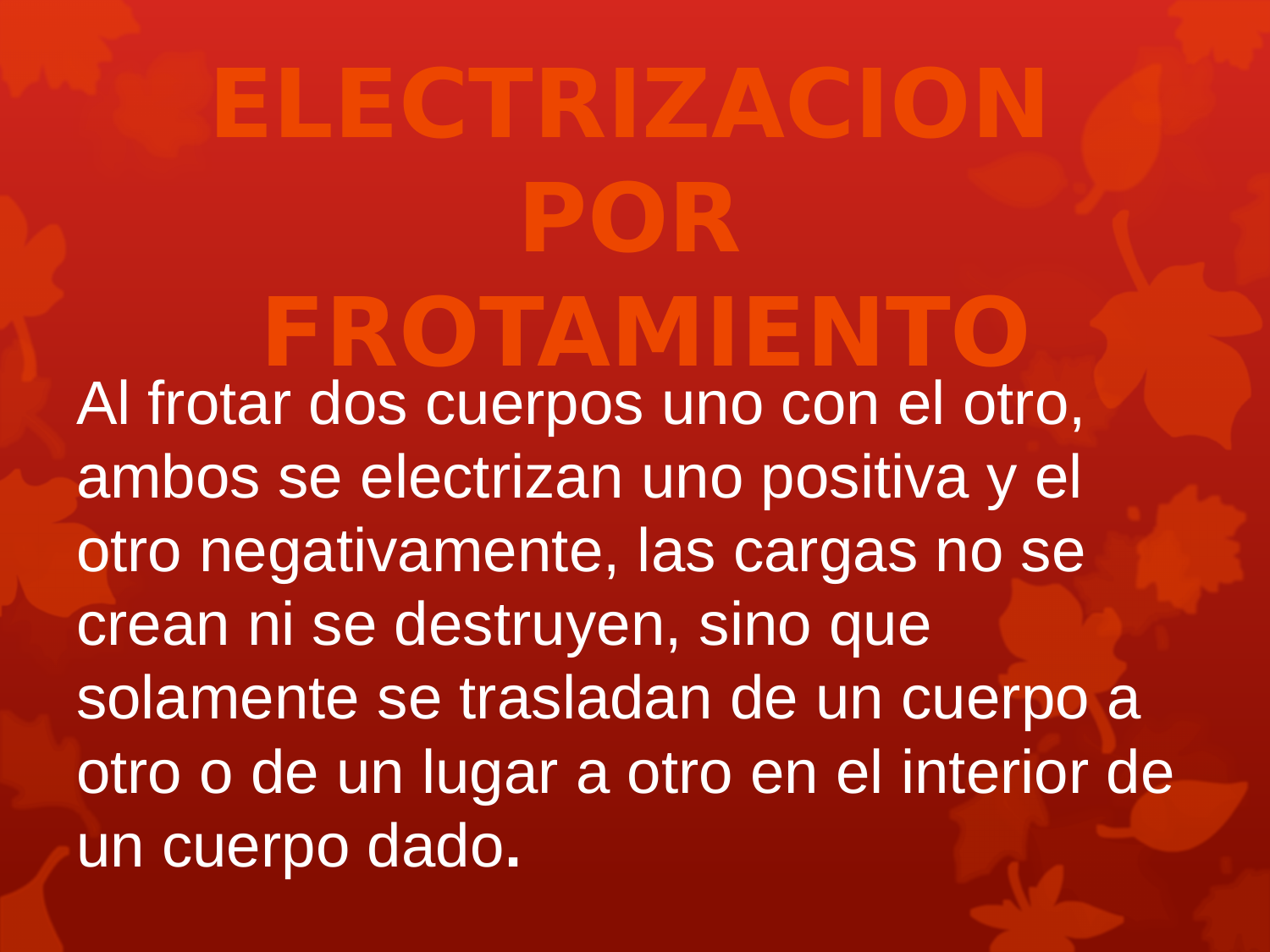

ELECTRIZACION POR
 FROTAMIENTO
Al frotar dos cuerpos uno con el otro, ambos se electrizan uno positiva y el otro negativamente, las cargas no se crean ni se destruyen, sino que solamente se trasladan de un cuerpo a otro o de un lugar a otro en el interior de un cuerpo dado.